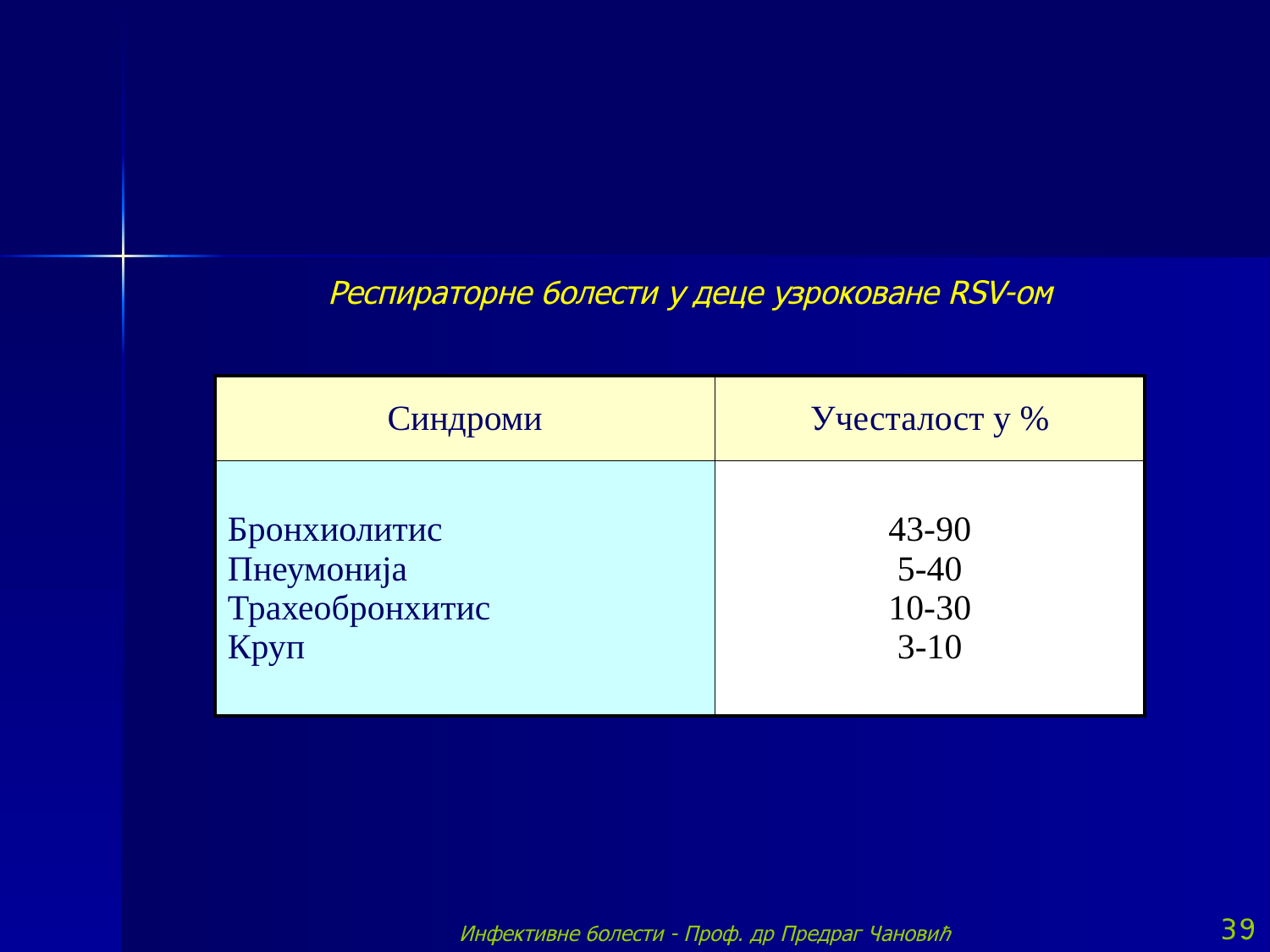

Респираторне болести у деце узроковане RSV-ом
| Синдроми | Учесталост у % |
| --- | --- |
| Бронхиолитис Пнеумонија Трахеобронхитис Круп | 43-90 5-40 10-30 3-10 |
Инфективне болести - Проф. др Предраг Чановић
39